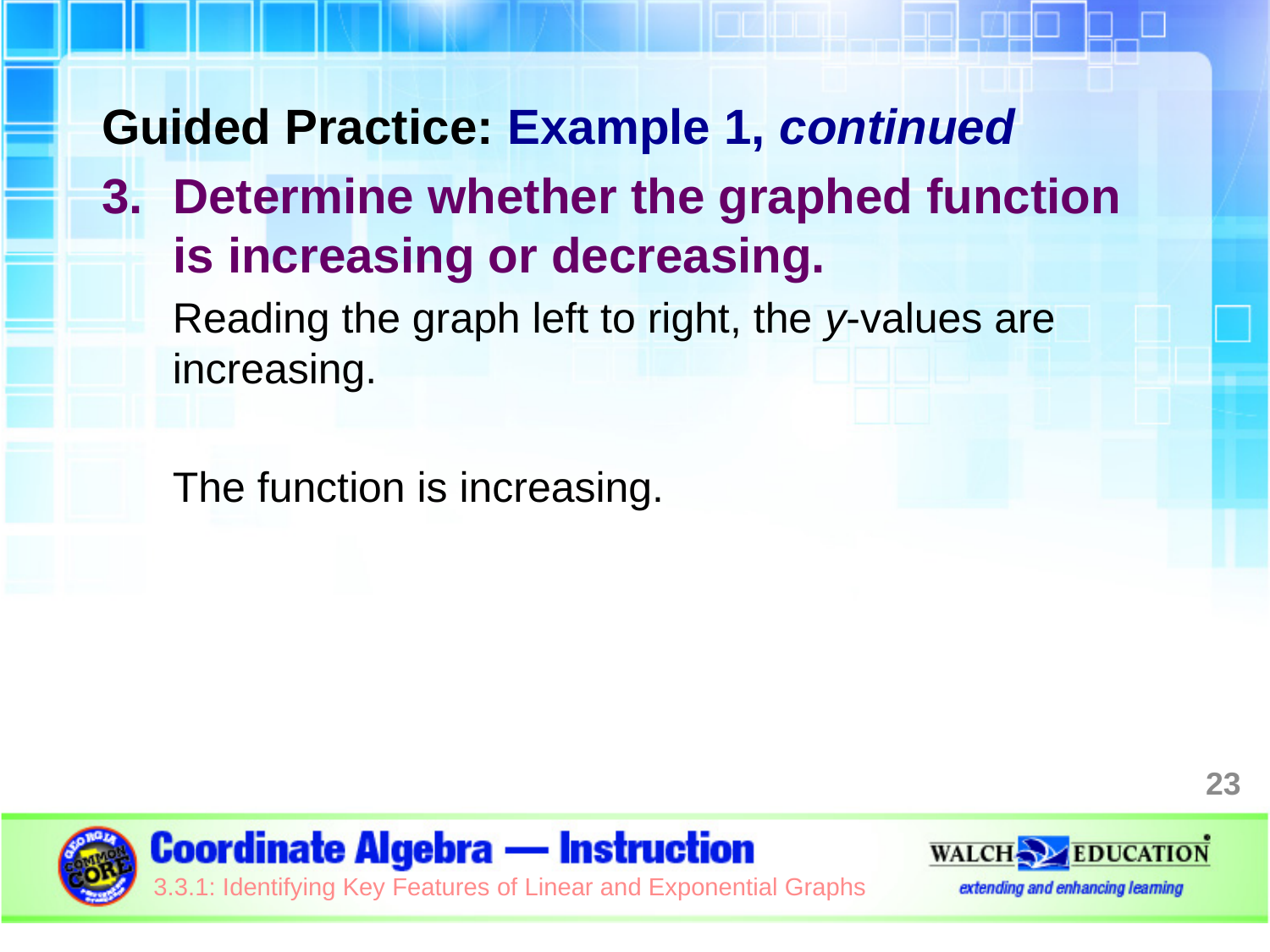

Guided Practice: Example 1, continued
Determine whether the graphed function is increasing or decreasing.
Reading the graph left to right, the y-values are increasing.

The function is increasing.
23
3.3.1: Identifying Key Features of Linear and Exponential Graphs